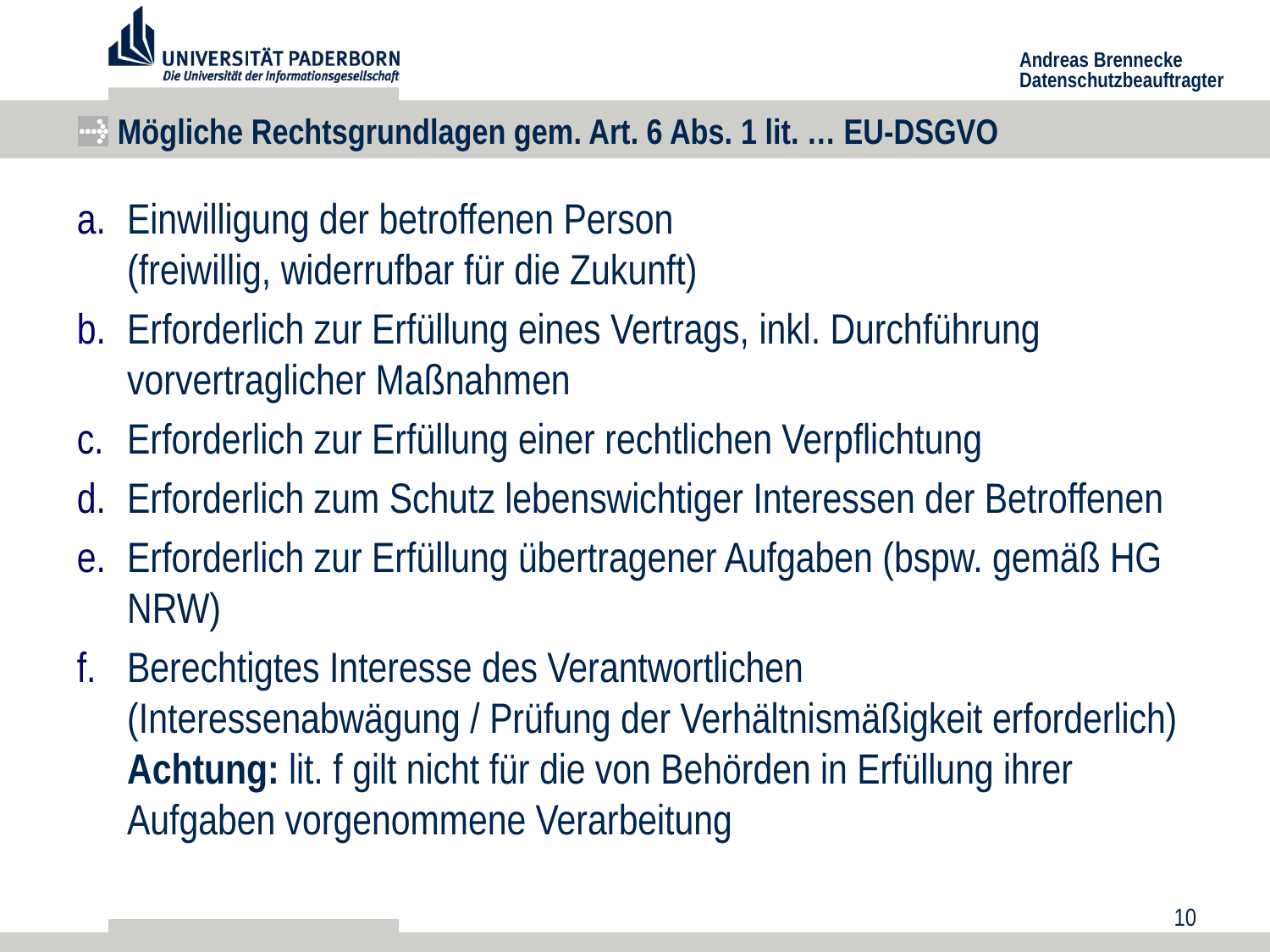

# Mögliche Rechtsgrundlagen gem. Art. 6 Abs. 1 lit. … EU-DSGVO
Einwilligung der betroffenen Person
(freiwillig, widerrufbar für die Zukunft)
Erforderlich zur Erfüllung eines Vertrags, inkl. Durchführung vorvertraglicher Maßnahmen
Erforderlich zur Erfüllung einer rechtlichen Verpflichtung
Erforderlich zum Schutz lebenswichtiger Interessen der Betroffenen
Erforderlich zur Erfüllung übertragener Aufgaben (bspw. gemäß HG NRW)
Berechtigtes Interesse des Verantwortlichen
(Interessenabwägung / Prüfung der Verhältnismäßigkeit erforderlich)
Achtung: lit. f gilt nicht für die von Behörden in Erfüllung ihrer Aufgaben vorgenommene Verarbeitung
10